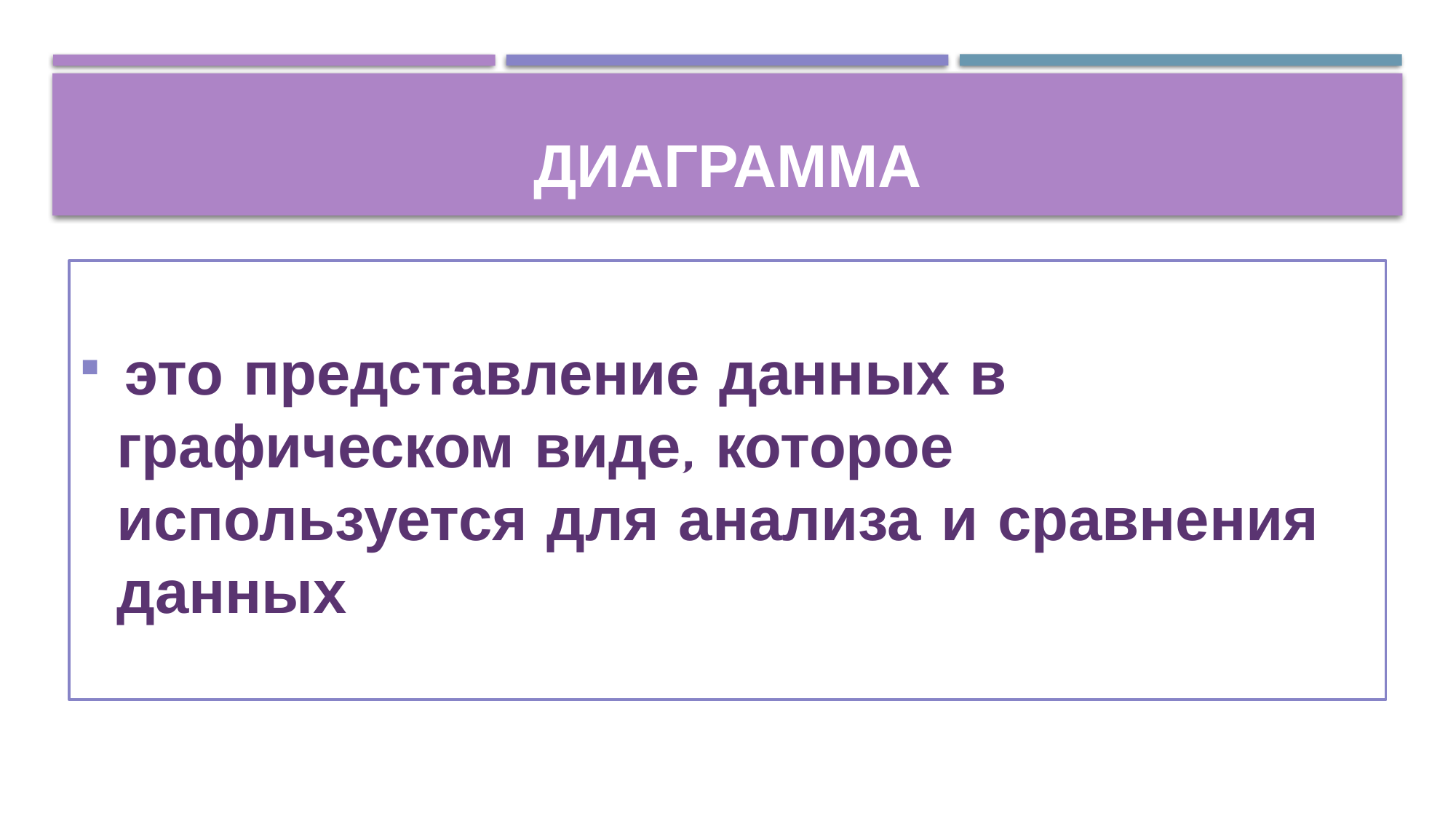

# Диаграмма
 это представление данных в графическом виде, которое используется для анализа и сравнения данных